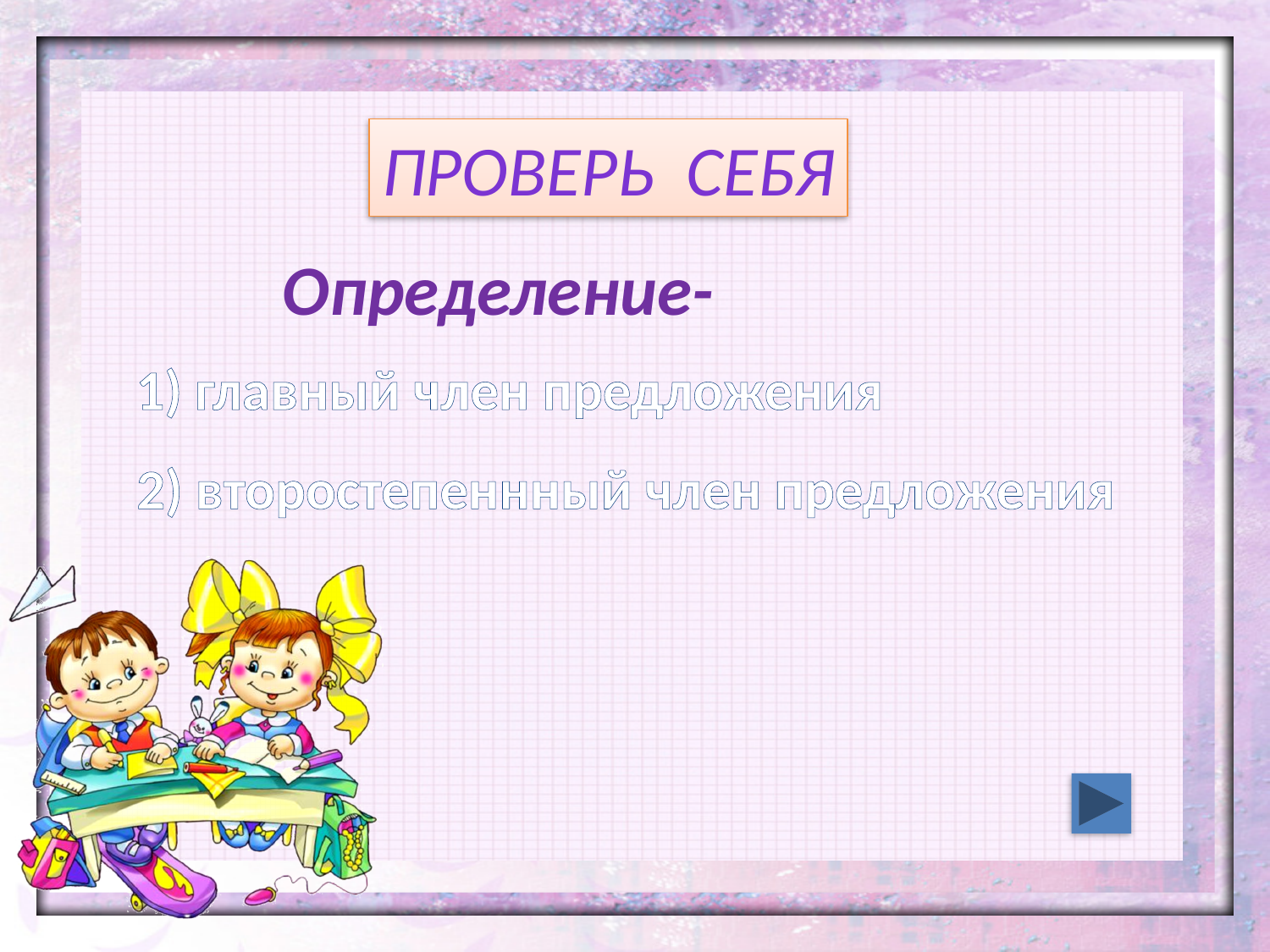

Проверь  себя
Определение-
1) главный член предложения
2) второстепеннный член предложения